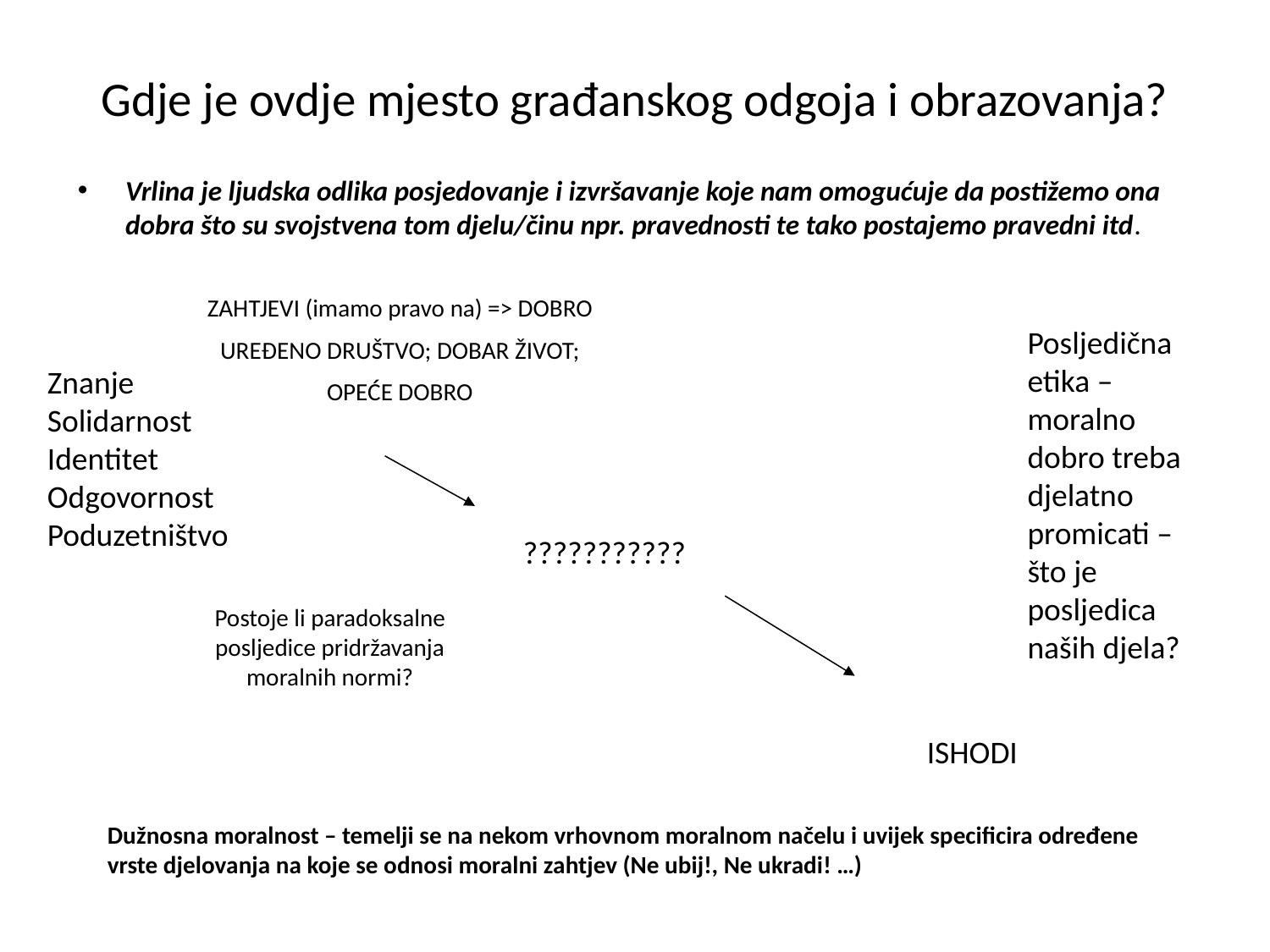

# Gdje je ovdje mjesto građanskog odgoja i obrazovanja?
Vrlina je ljudska odlika posjedovanje i izvršavanje koje nam omogućuje da postižemo ona dobra što su svojstvena tom djelu/činu npr. pravednosti te tako postajemo pravedni itd.
ZAHTJEVI (imamo pravo na) => DOBRO
UREĐENO DRUŠTVO; DOBAR ŽIVOT;
OPEĆE DOBRO
Posljedična etika – moralno dobro treba djelatno promicati – što je posljedica naših djela?
Znanje
Solidarnost
Identitet
Odgovornost
Poduzetništvo

???????????
Postoje li paradoksalne posljedice pridržavanja moralnih normi?

ISHODI
Dužnosna moralnost – temelji se na nekom vrhovnom moralnom načelu i uvijek specificira određene  vrste djelovanja na koje se odnosi moralni zahtjev (Ne ubij!, Ne ukradi! …)